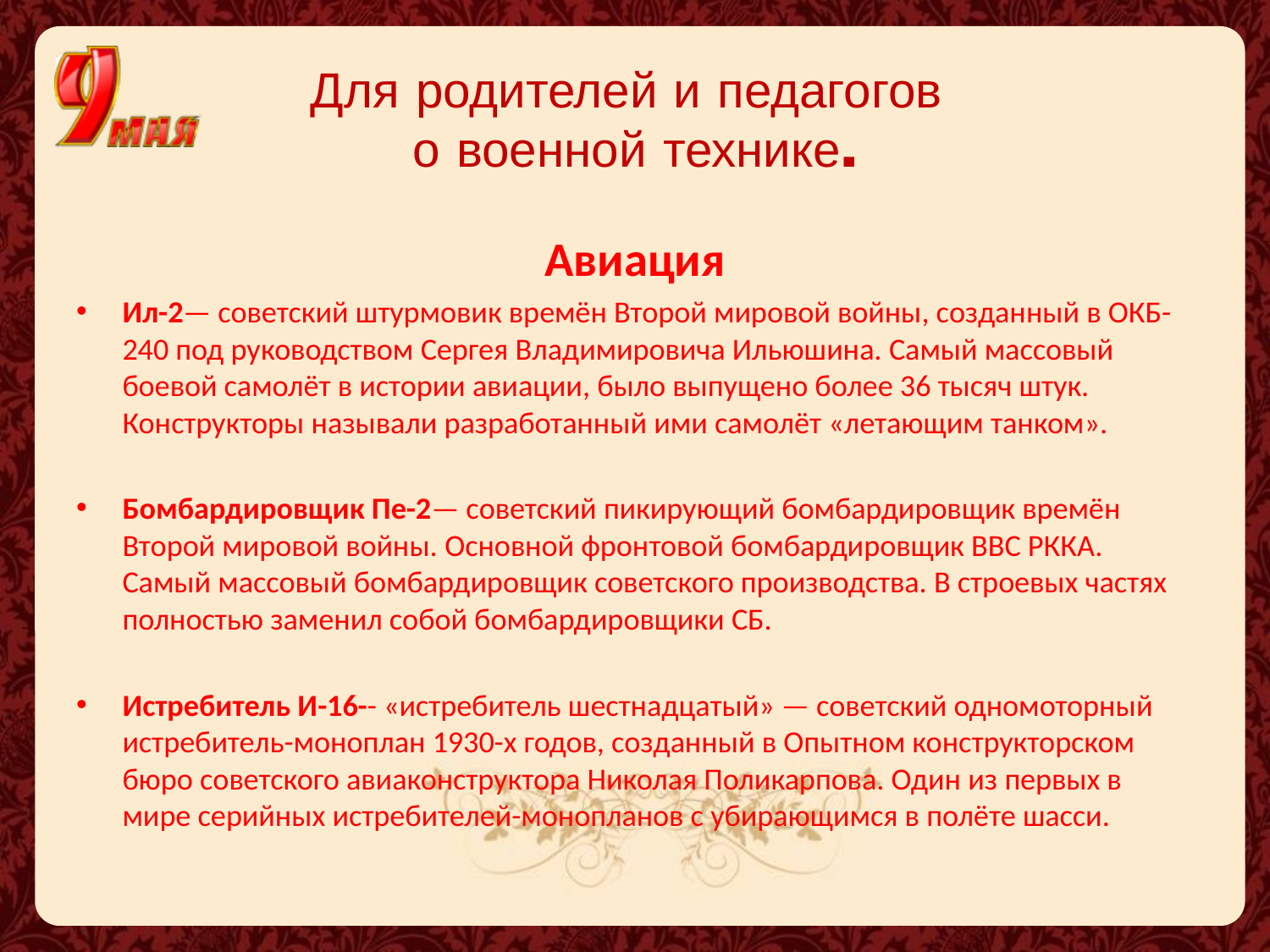

# Для родителей и педагогов о военной технике.
Авиация
Ил-2— советский штурмовик времён Второй мировой войны, созданный в ОКБ-240 под руководством Сергея Владимировича Ильюшина. Самый массовый боевой самолёт в истории авиации, было выпущено более 36 тысяч штук. Конструкторы называли разработанный ими самолёт «летающим танком».

Бомбардировщик Пе-2— советский пикирующий бомбардировщик времён Второй мировой войны. Основной фронтовой бомбардировщик ВВС РККА. Самый массовый бомбардировщик советского производства. В строевых частях полностью заменил собой бомбардировщики СБ.

Истребитель И-16-- «истребитель шестнадцатый» — советский одномоторный истребитель-моноплан 1930-х годов, созданный в Опытном конструкторском бюро советского авиаконструктора Николая Поликарпова. Один из первых в мире серийных истребителей-монопланов с убирающимся в полёте шасси.